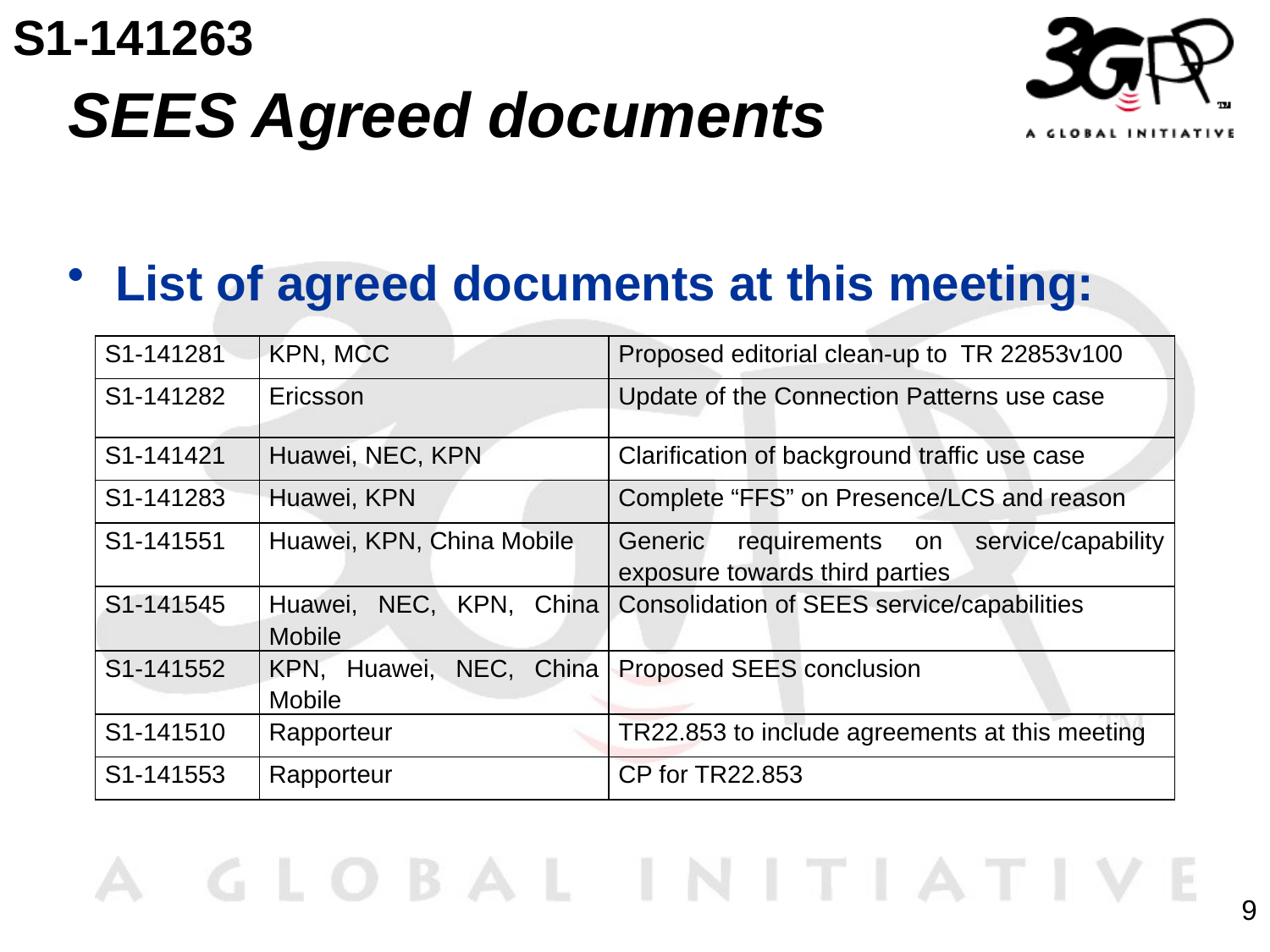

S1-141263
# SEES Agreed documents

List of agreed documents at this meeting:

| S1-141281 | KPN, MCC | Proposed editorial clean-up to  TR 22853v100 |
| --- | --- | --- |
| S1-141282 | Ericsson | Update of the Connection Patterns use case |
| S1-141421 | Huawei, NEC, KPN | Clarification of background traffic use case |
| S1-141283 | Huawei, KPN | Complete “FFS” on Presence/LCS and reason |
| S1-141551 | Huawei, KPN, China Mobile | Generic requirements on service/capability exposure towards third parties |
| S1-141545 | Huawei, NEC, KPN, China Mobile | Consolidation of SEES service/capabilities |
| S1-141552 | KPN, Huawei, NEC, China Mobile | Proposed SEES conclusion |
| S1-141510 | Rapporteur | TR22.853 to include agreements at this meeting |
| S1-141553 | Rapporteur | CP for TR22.853 |
9